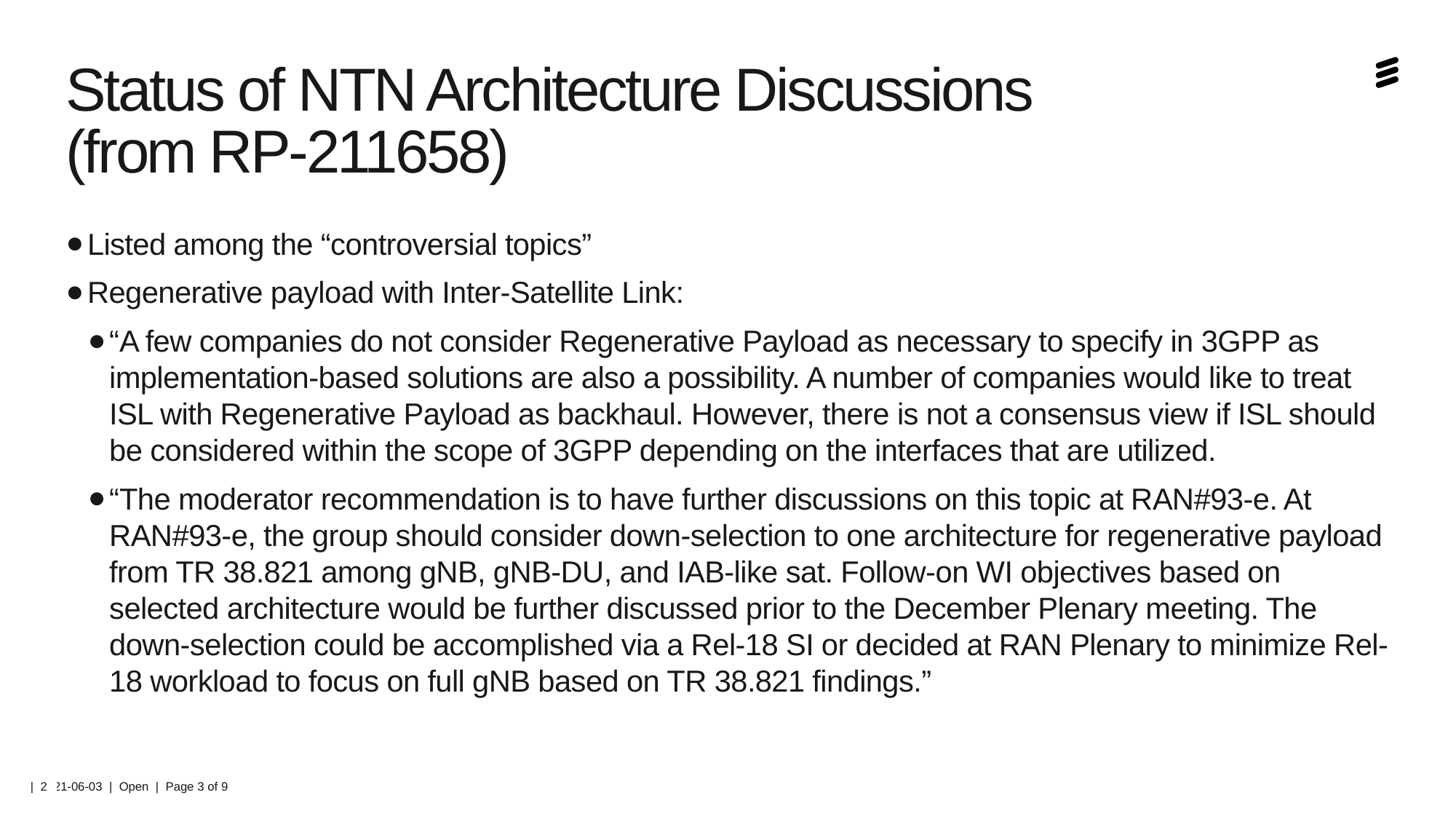

# Status of NTN Architecture Discussions (from RP-211658)
Listed among the “controversial topics”
Regenerative payload with Inter-Satellite Link:
“A few companies do not consider Regenerative Payload as necessary to specify in 3GPP as implementation-based solutions are also a possibility. A number of companies would like to treat ISL with Regenerative Payload as backhaul. However, there is not a consensus view if ISL should be considered within the scope of 3GPP depending on the interfaces that are utilized.
“The moderator recommendation is to have further discussions on this topic at RAN#93-e. At RAN#93-e, the group should consider down-selection to one architecture for regenerative payload from TR 38.821 among gNB, gNB-DU, and IAB-like sat. Follow-on WI objectives based on selected architecture would be further discussed prior to the December Plenary meeting. The down-selection could be accomplished via a Rel-18 SI or decided at RAN Plenary to minimize Rel-18 workload to focus on full gNB based on TR 38.821 findings.”